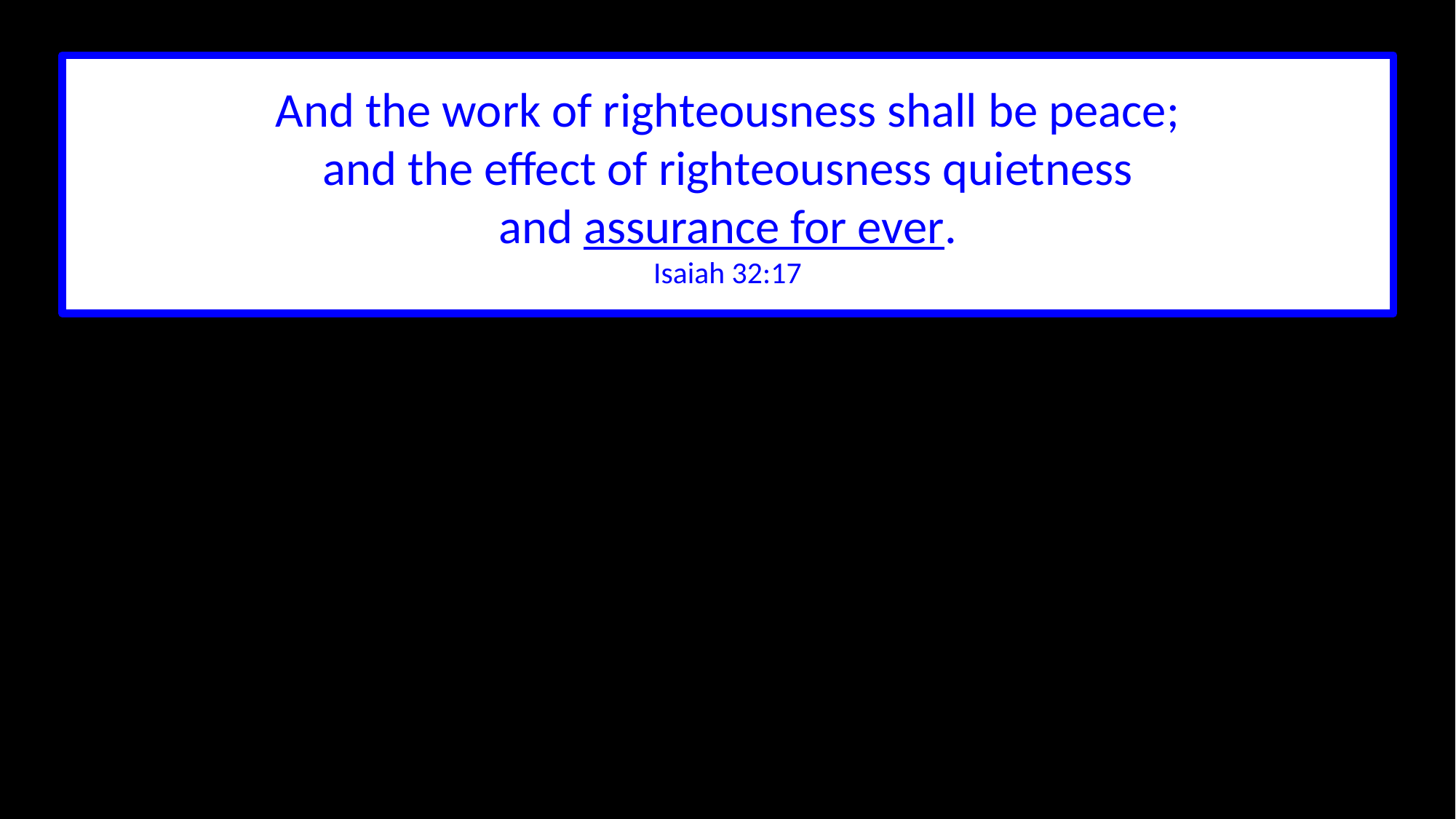

And the work of righteousness shall be peace;
and the effect of righteousness quietness
and assurance for ever.
Isaiah 32:17